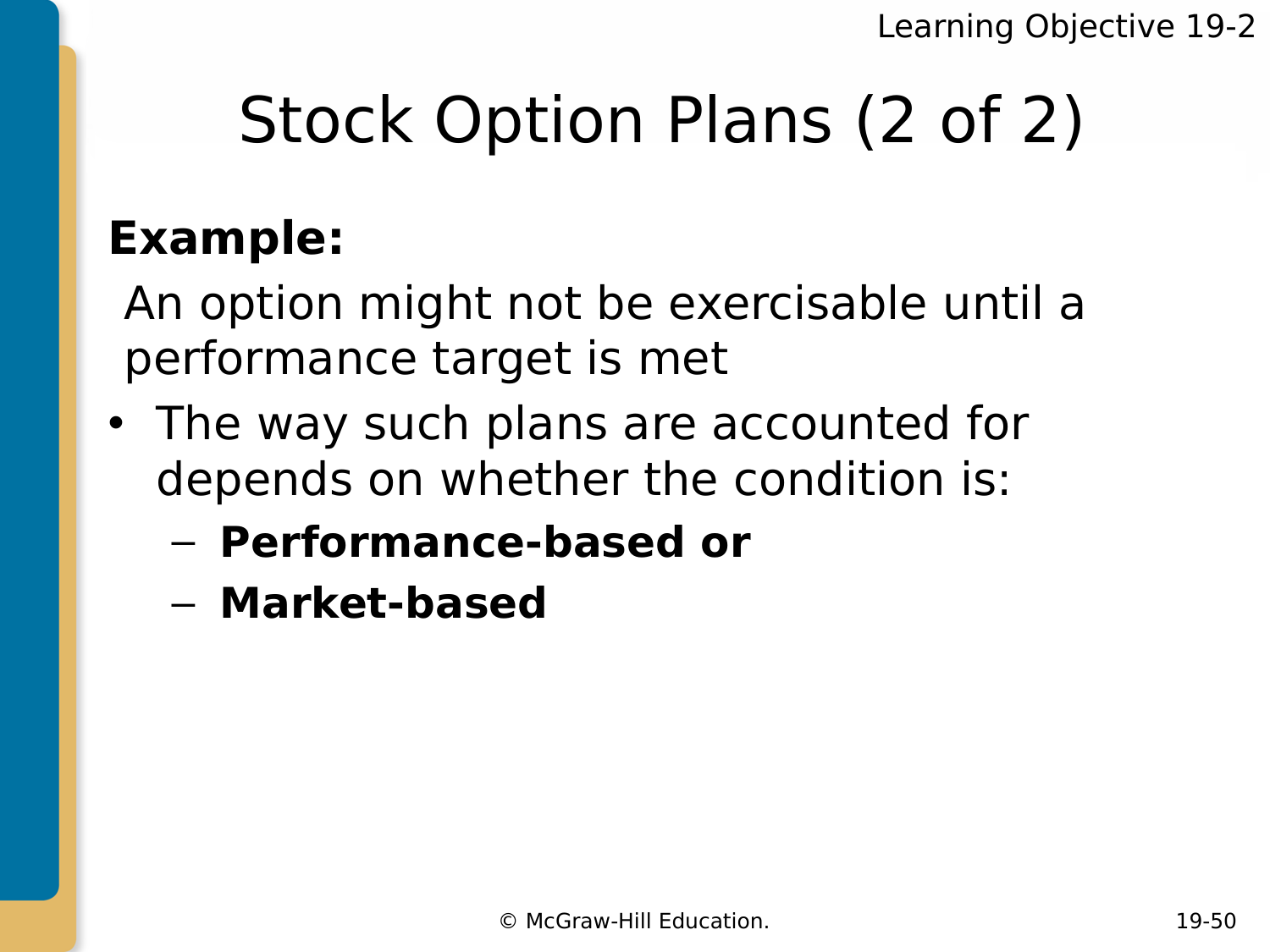

Learning Objective 19-2
# Stock Option Plans (2 of 2)
Example:
An option might not be exercisable until a performance target is met
The way such plans are accounted for depends on whether the condition is:
Performance-based or
Market-based